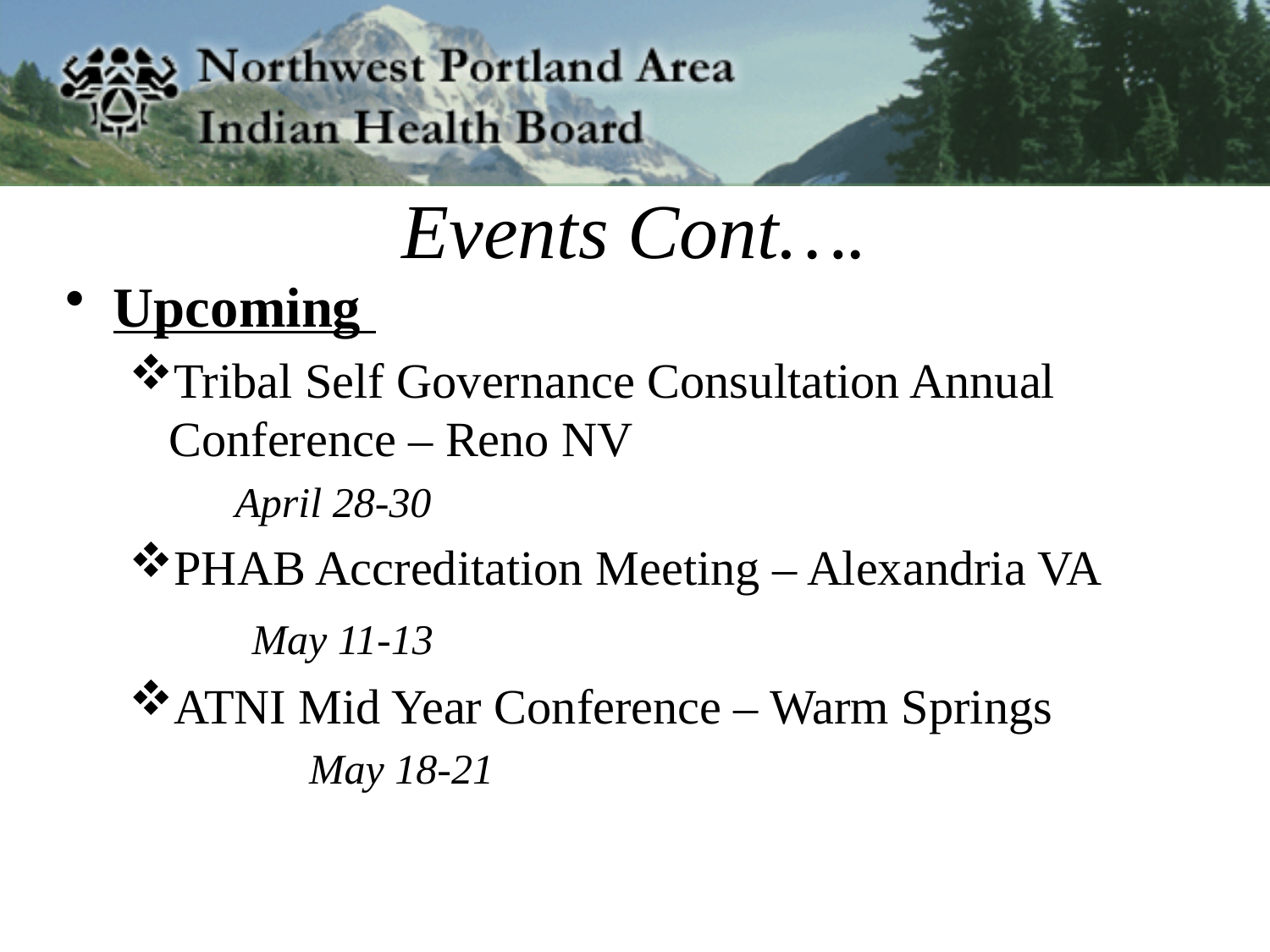

# Events Cont….
Upcoming
Tribal Self Governance Consultation Annual Conference – Reno NV
          April 28-30
PHAB Accreditation Meeting – Alexandria VA
          May 11-13
ATNI Mid Year Conference – Warm Springs
	     May 18-21